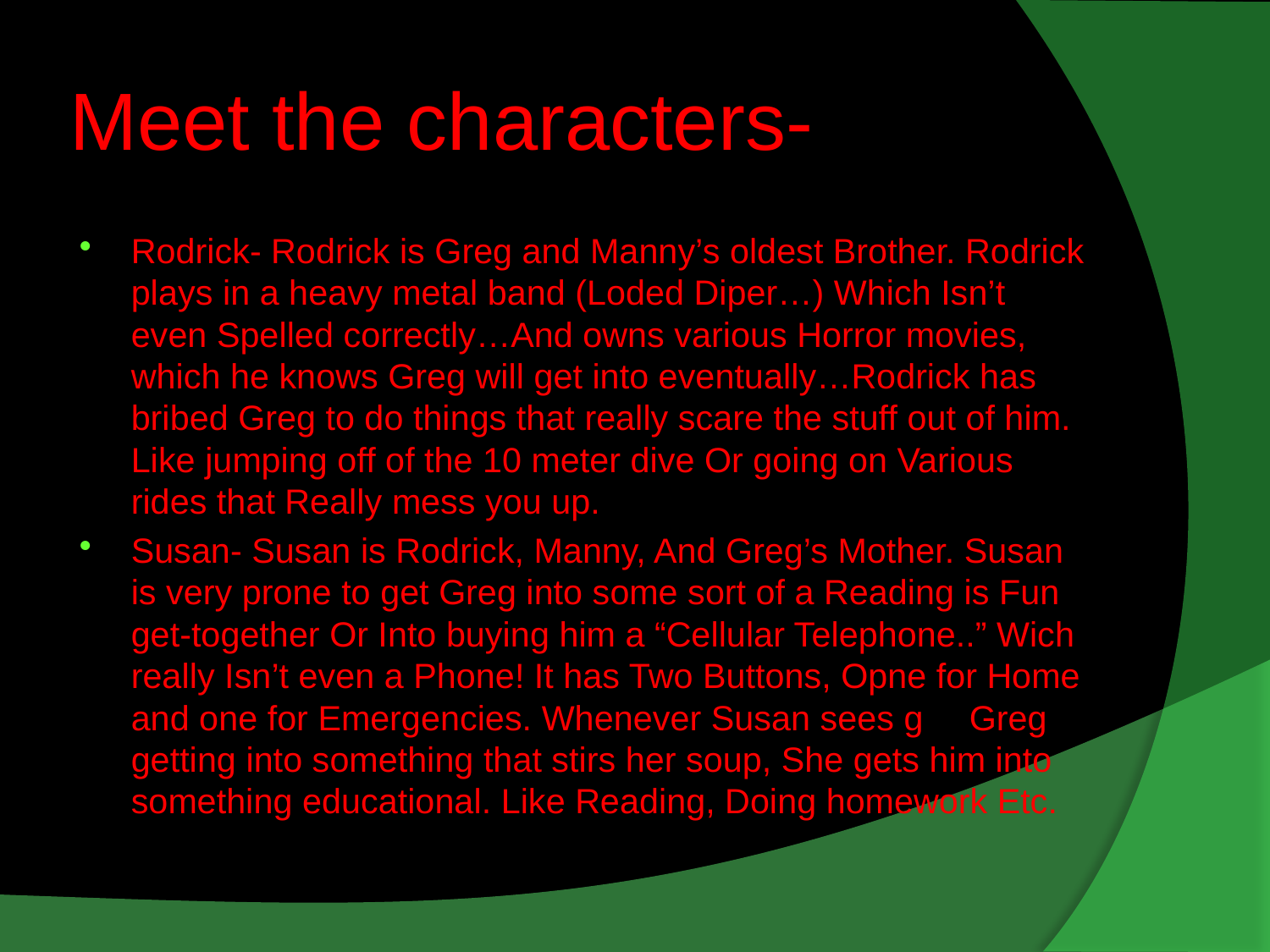

# Meet the characters-
Rodrick- Rodrick is Greg and Manny’s oldest Brother. Rodrick plays in a heavy metal band (Loded Diper…) Which Isn’t even Spelled correctly…And owns various Horror movies, which he knows Greg will get into eventually…Rodrick has bribed Greg to do things that really scare the stuff out of him. Like jumping off of the 10 meter dive Or going on Various rides that Really mess you up.
Susan- Susan is Rodrick, Manny, And Greg’s Mother. Susan is very prone to get Greg into some sort of a Reading is Fun get-together Or Into buying him a “Cellular Telephone..” Wich really Isn’t even a Phone! It has Two Buttons, Opne for Home and one for Emergencies. Whenever Susan sees g	Greg getting into something that stirs her soup, She gets him into something educational. Like Reading, Doing homework Etc.